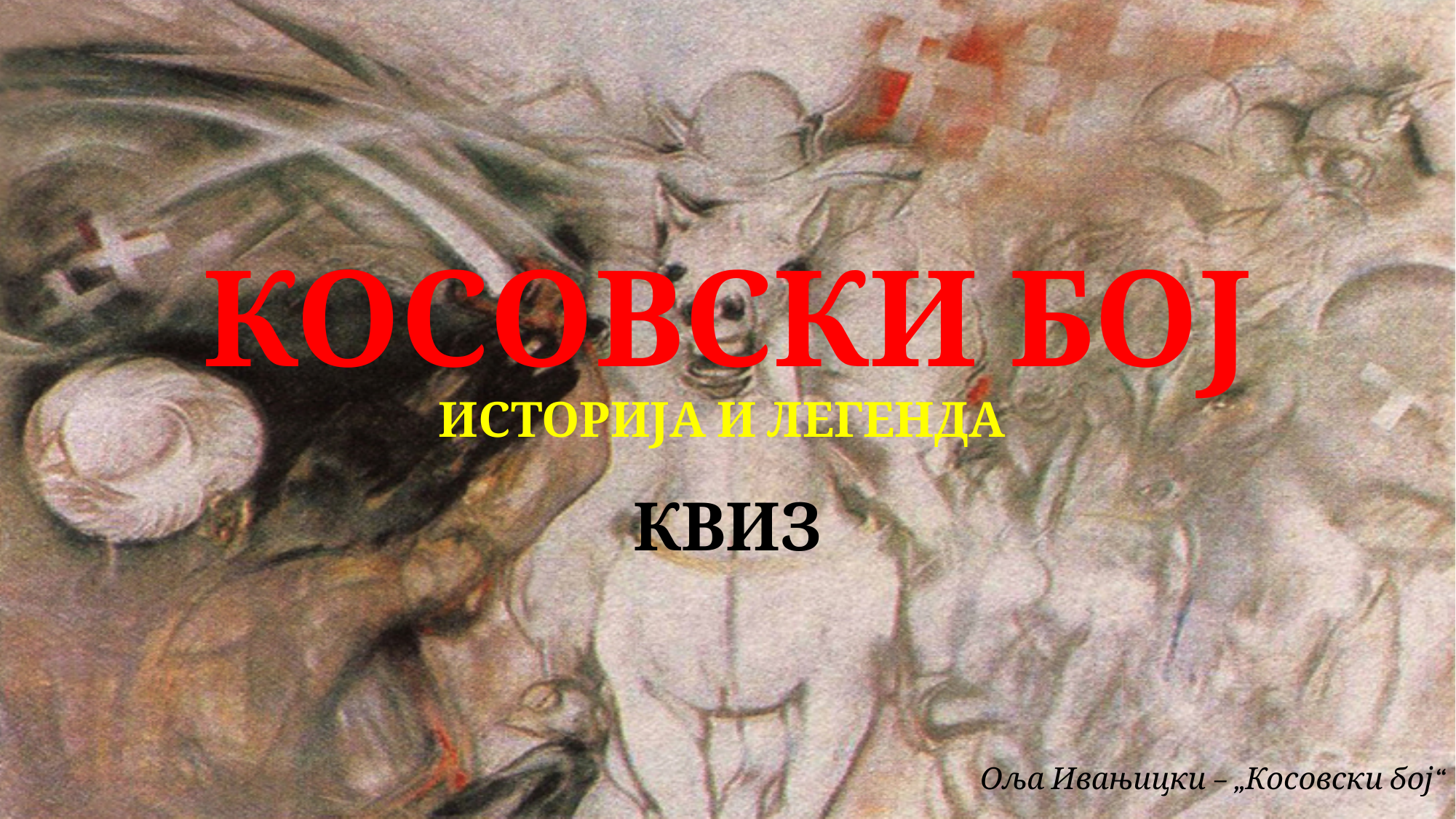

# КОСОВСКИ БОЈ ИСТОРИЈА И ЛЕГЕНДА
КВИЗ
Оља Ивањицки – „Косовски бој“